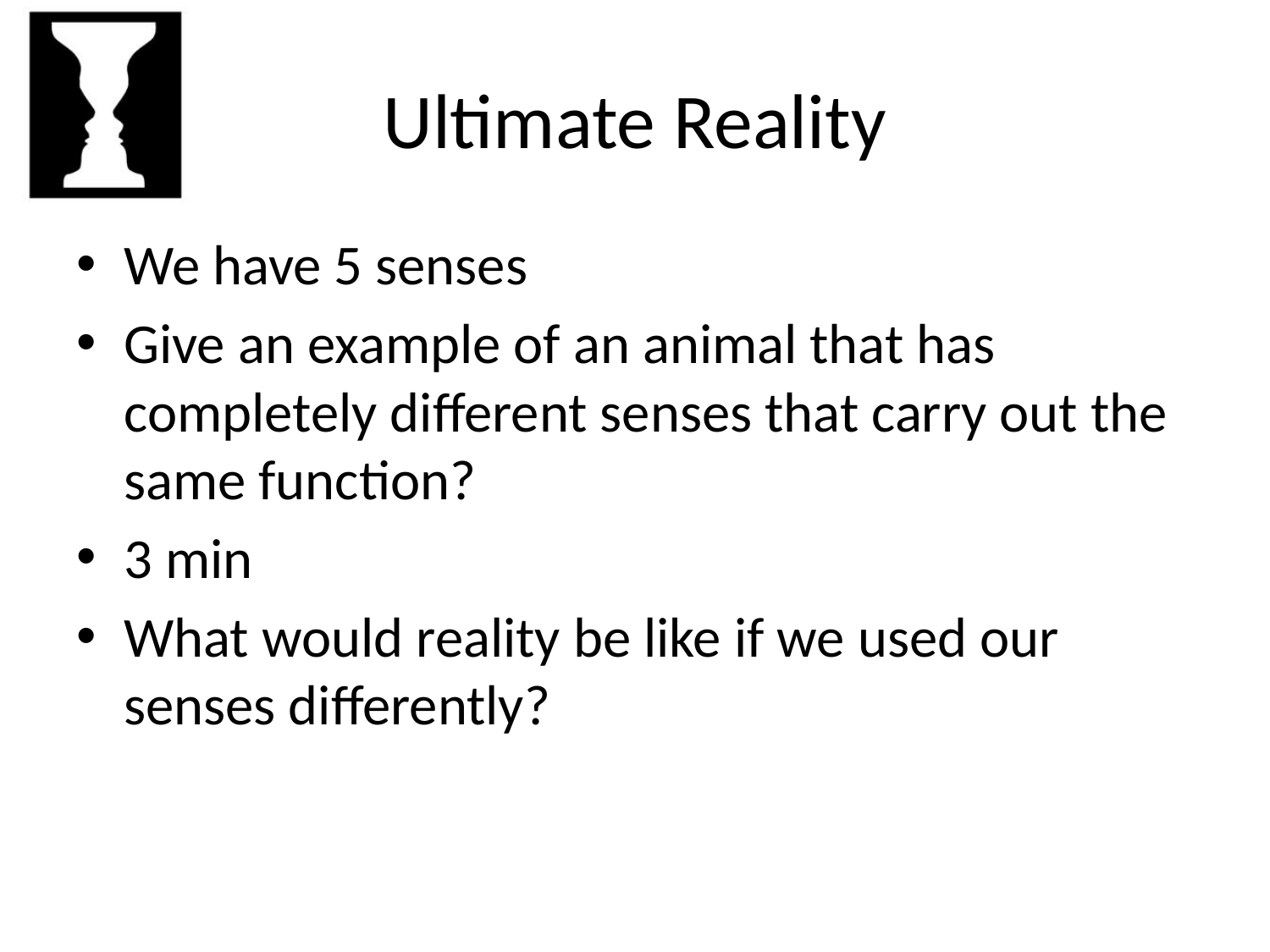

# Ultimate Reality
We have 5 senses
Give an example of an animal that has completely different senses that carry out the same function?
3 min
What would reality be like if we used our senses differently?